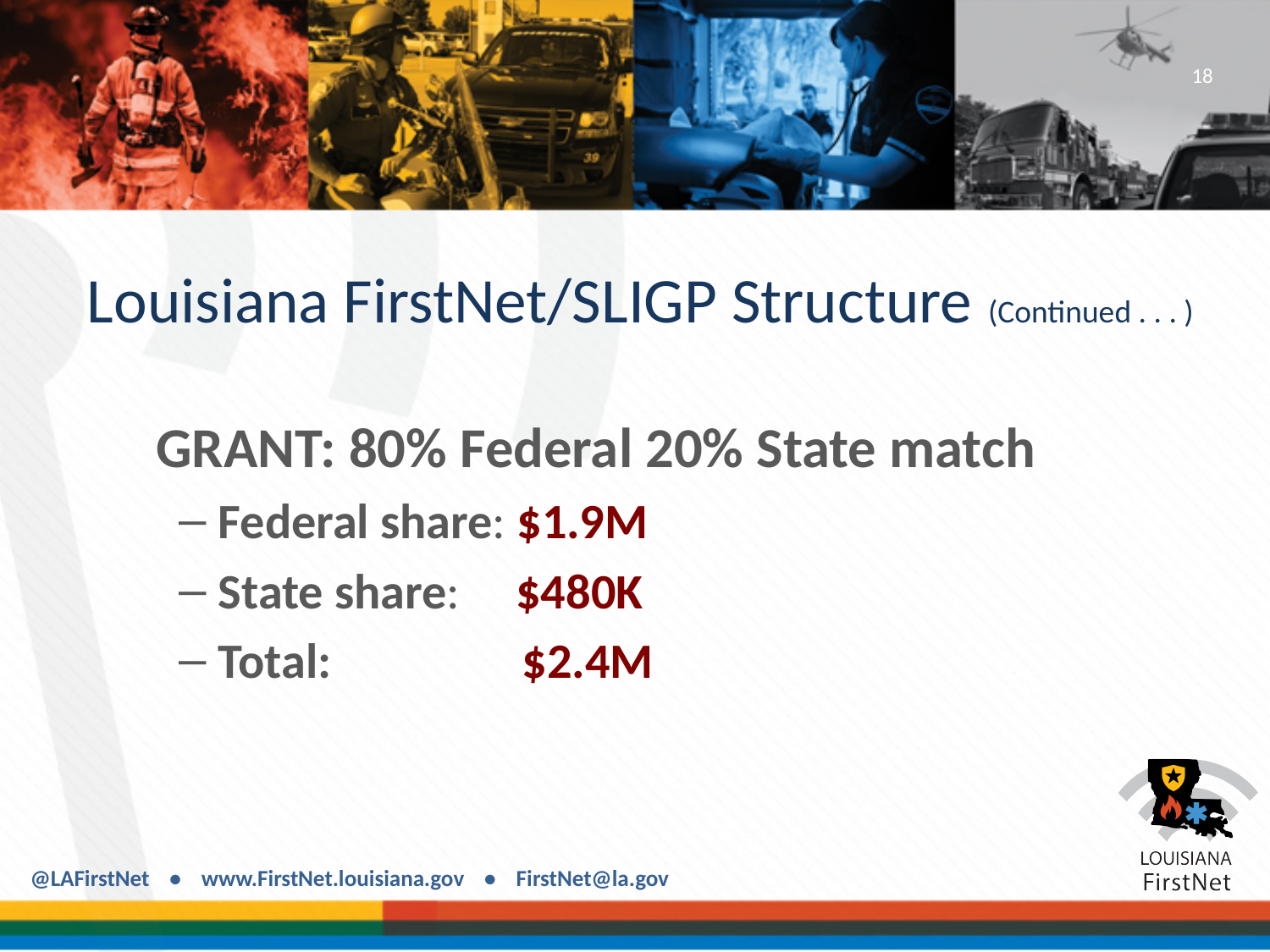

18
# Louisiana FirstNet/SLIGP Structure (Continued . . . )

GRANT: 80% Federal 20% State match
Federal share: $1.9M
State share:     $480K
Total:                 $2.4M